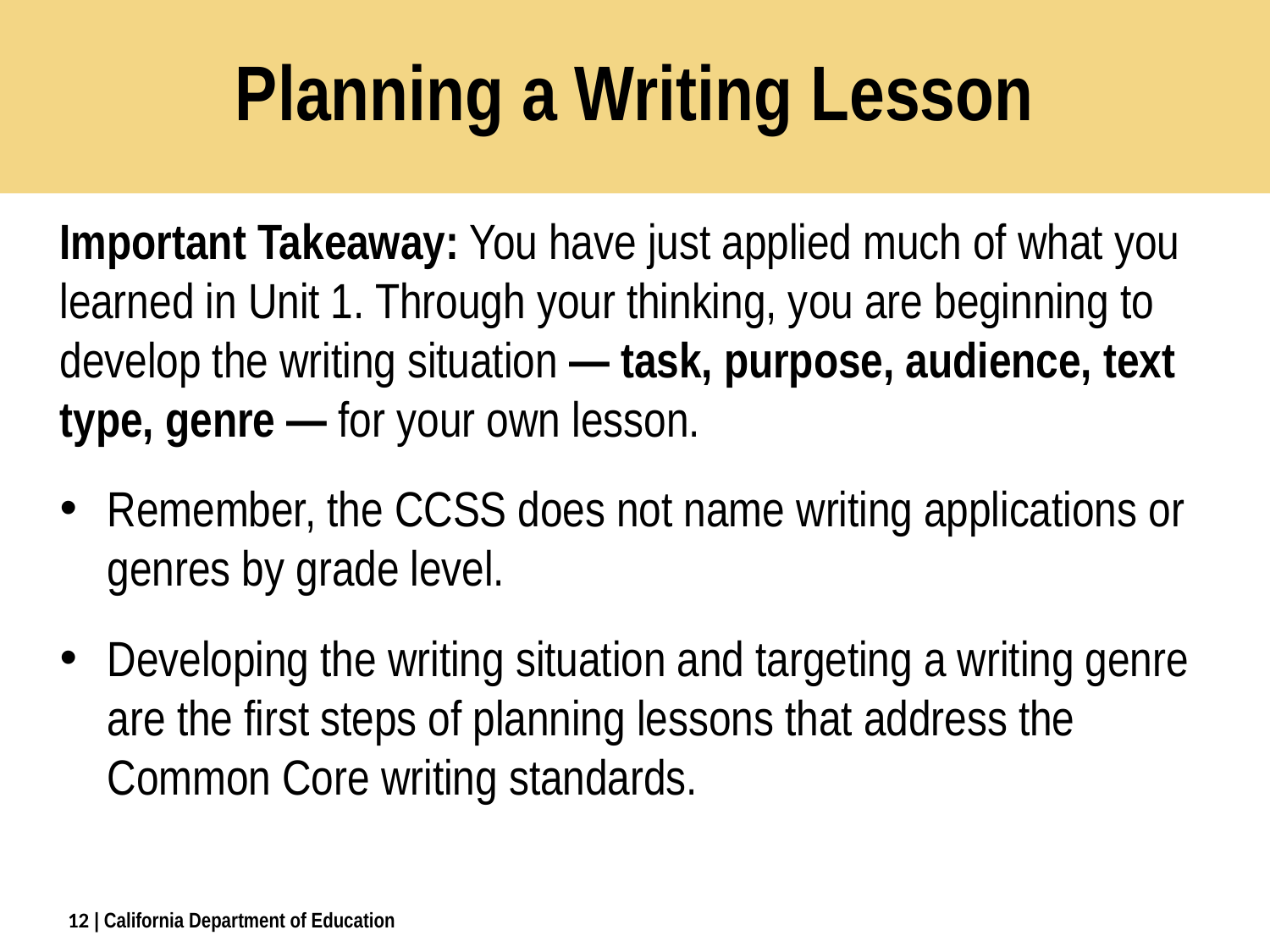

# Planning a Writing Lesson
Important Takeaway: You have just applied much of what you learned in Unit 1. Through your thinking, you are beginning to develop the writing situation — task, purpose, audience, text type, genre — for your own lesson.
Remember, the CCSS does not name writing applications or genres by grade level.
Developing the writing situation and targeting a writing genre are the first steps of planning lessons that address the Common Core writing standards.
12
| California Department of Education